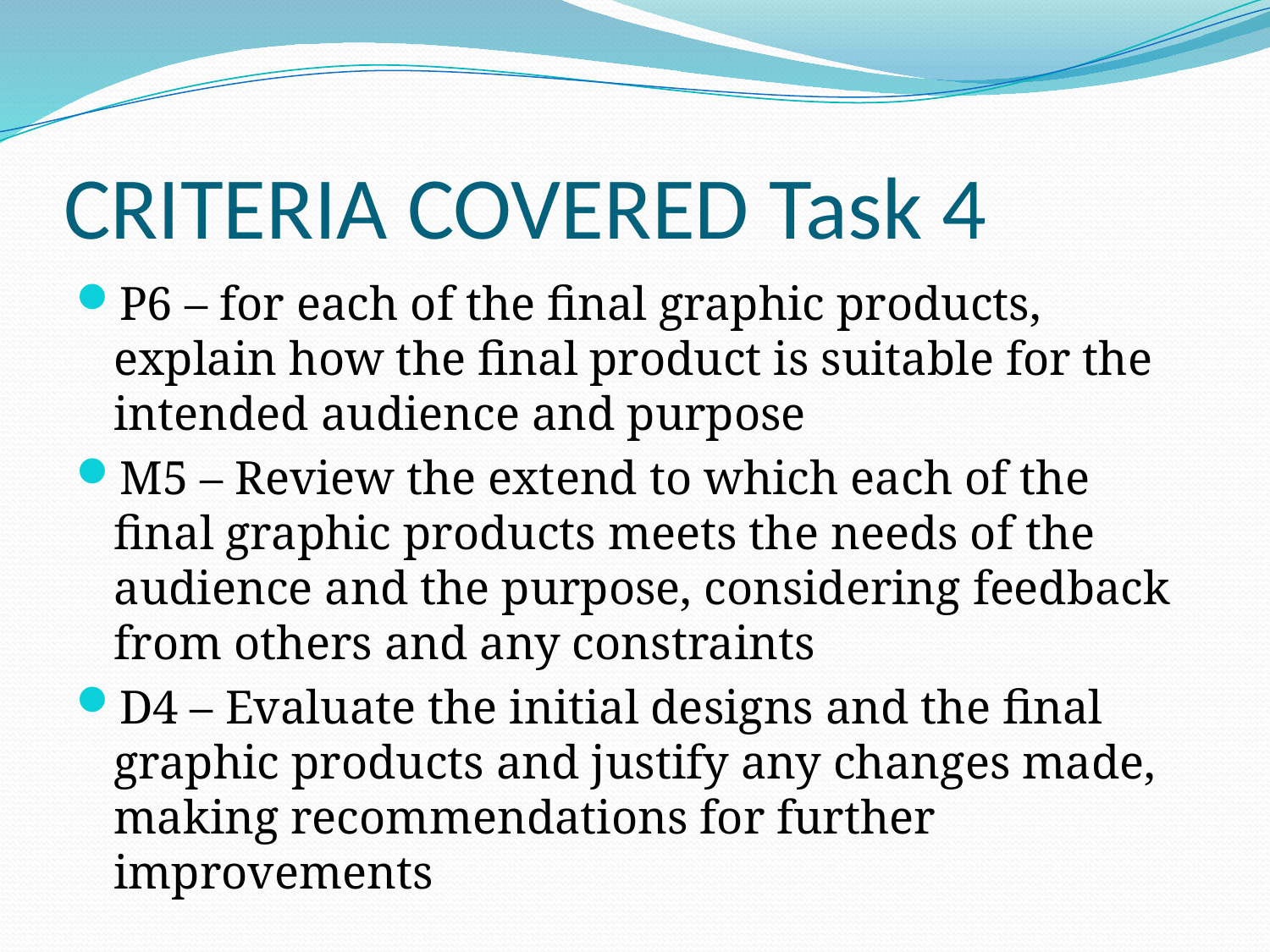

# CRITERIA COVERED Task 4
P6 – for each of the final graphic products, explain how the final product is suitable for the intended audience and purpose
M5 – Review the extend to which each of the final graphic products meets the needs of the audience and the purpose, considering feedback from others and any constraints
D4 – Evaluate the initial designs and the final graphic products and justify any changes made, making recommendations for further improvements